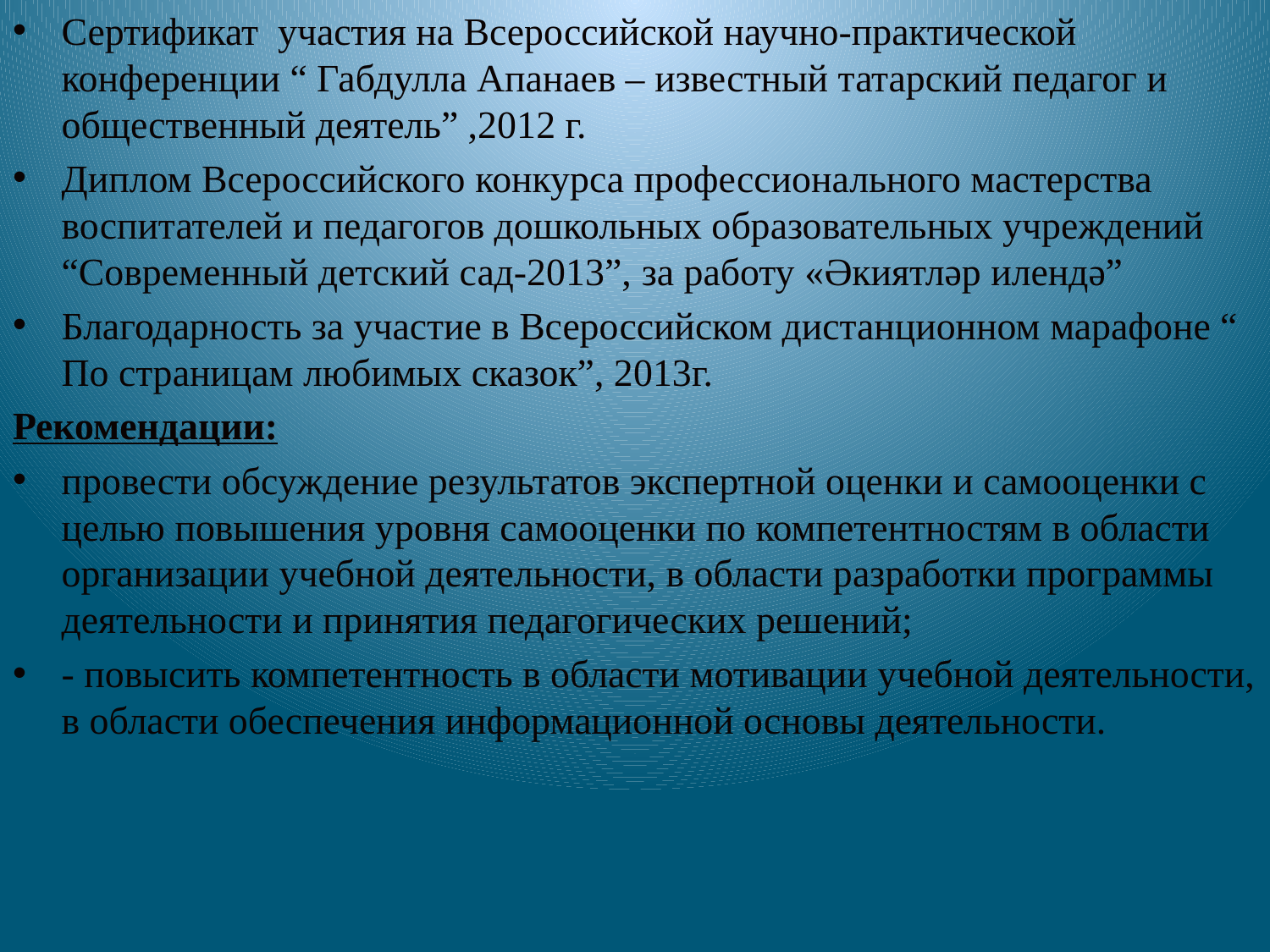

Сертификат  участия на Всероссийской научно-практической конференции “ Габдулла Апанаев – известный татарский педагог и общественный деятель” ,2012 г.
Диплом Всероссийского конкурса профессионального мастерства воспитателей и педагогов дошкольных образовательных учреждений “Современный детский сад-2013”, за работу «Әкиятләр илендә”
Благодарность за участие в Всероссийском дистанционном марафоне “ По страницам любимых сказок”, 2013г.
Рекомендации:
провести обсуждение результатов экспертной оценки и самооценки с целью повышения уровня самооценки по компетентностям в области организации учебной деятельности, в области разработки программы деятельности и принятия педагогических решений;
- повысить компетентность в области мотивации учебной деятельности, в области обеспечения информационной основы деятельности.